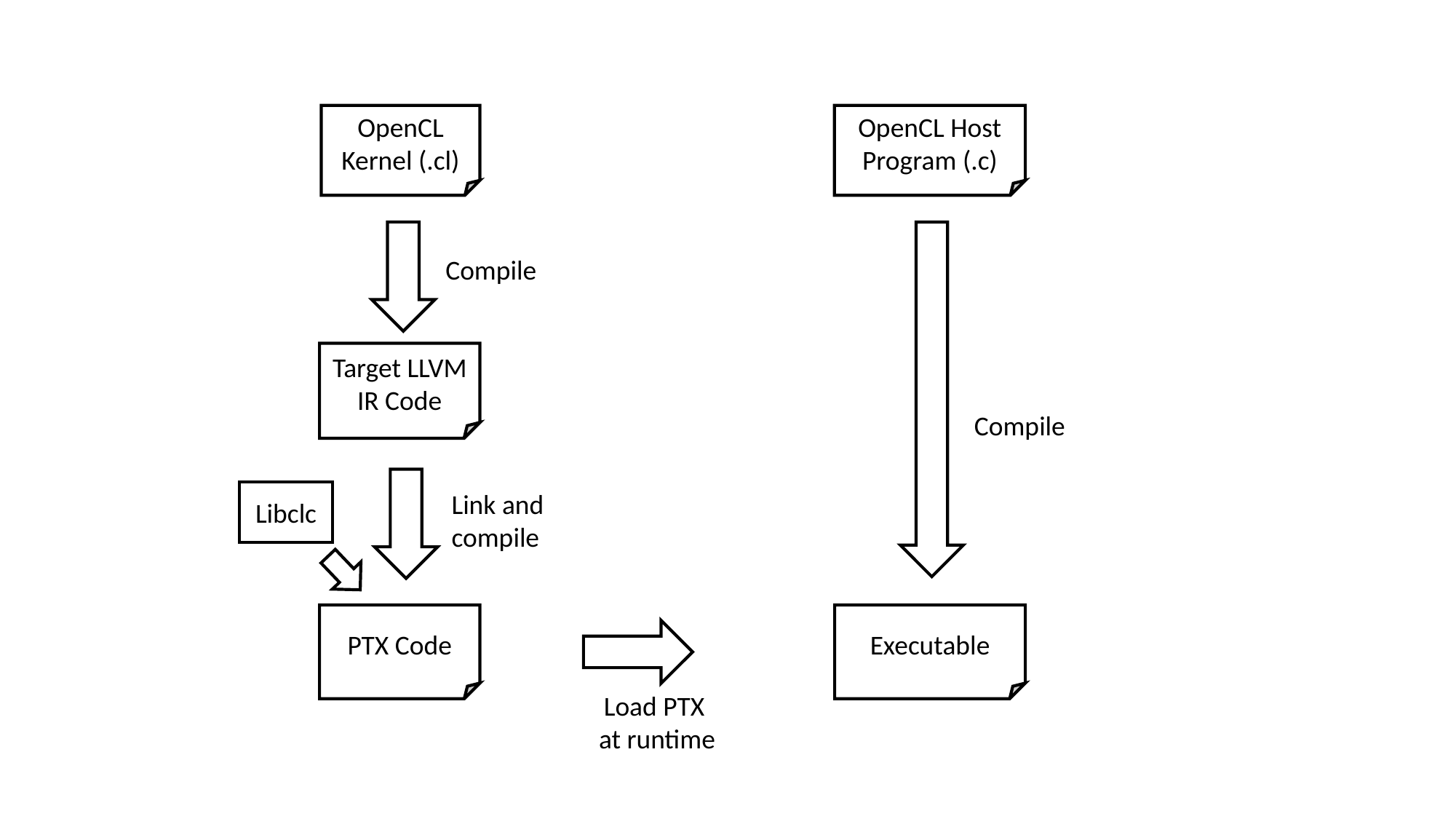

OpenCL Kernel (.cl)
OpenCL Host Program (.c)

Compile
Target LLVM IR Code
Compile

Libclc
Link and compile

PTX Code
Executable
Load PTX
at runtime